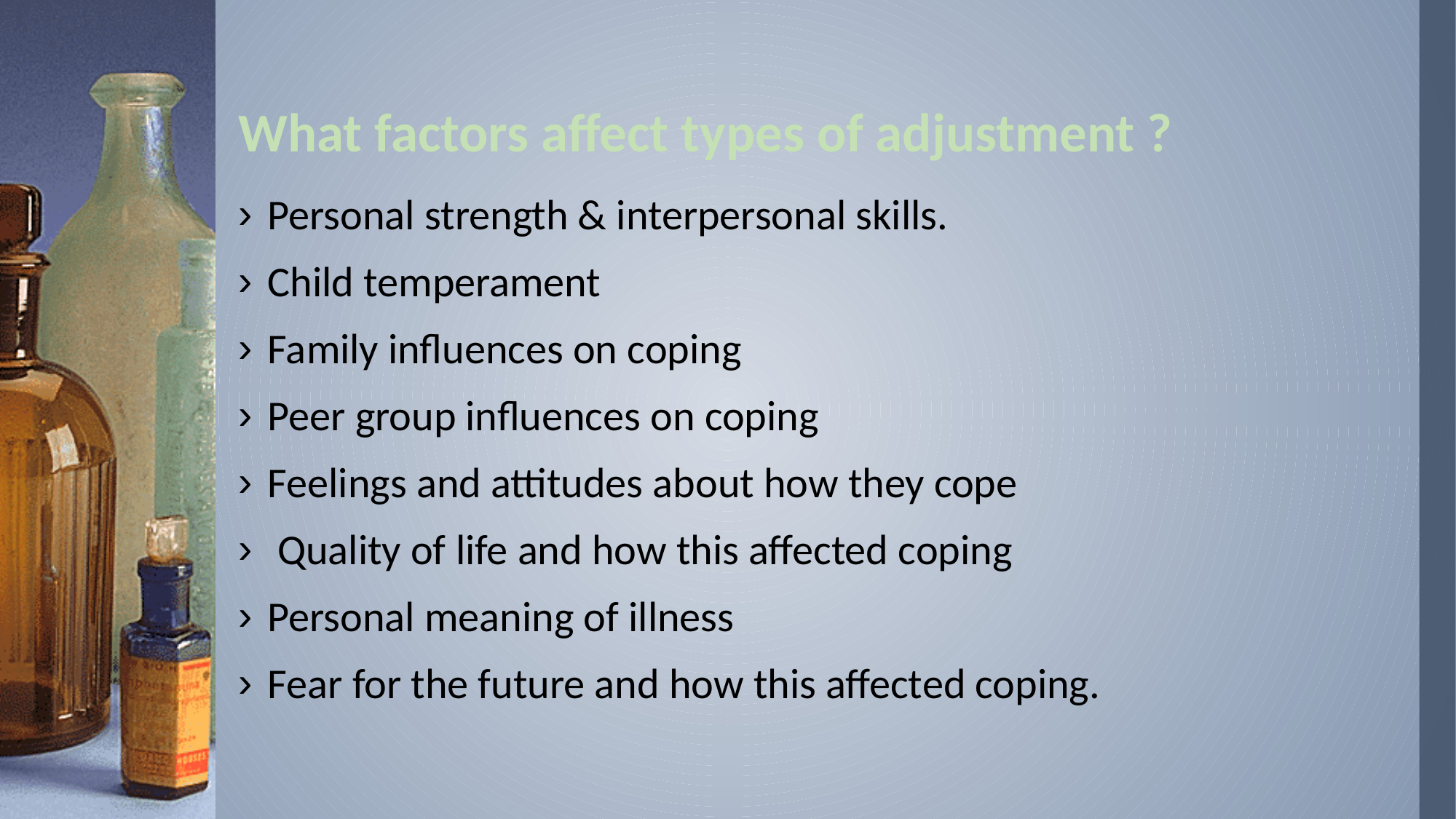

# What factors affect types of adjustment ?
Personal strength & interpersonal skills.
Child temperament
Family influences on coping
Peer group influences on coping
Feelings and attitudes about how they cope
 Quality of life and how this affected coping
Personal meaning of illness
Fear for the future and how this affected coping.